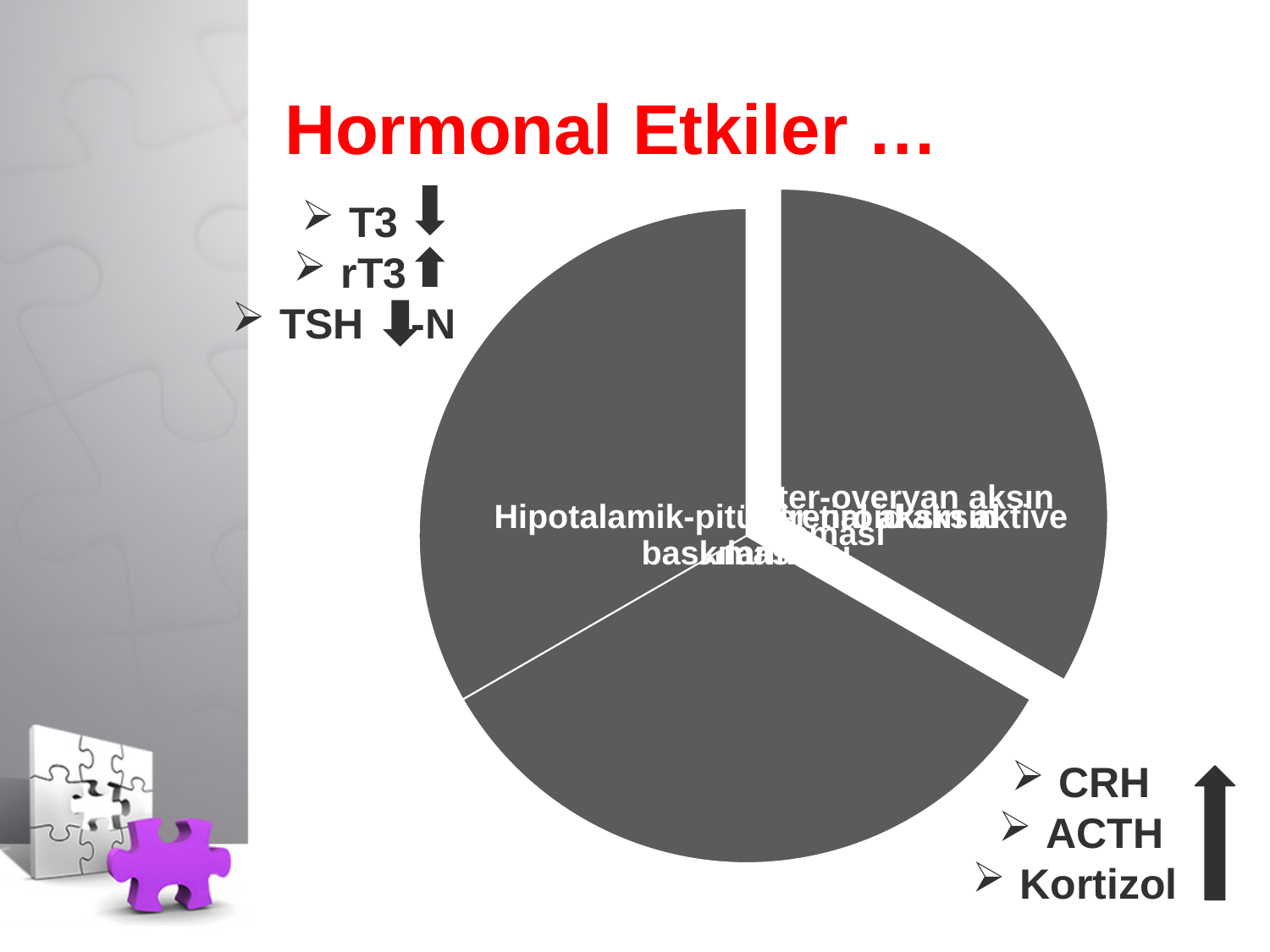

# Hormonal Etkiler …
Hipotalamik-pitüiter-overyan aksın baskılanması
Hipotalamik-pitüiter-adrenal aksın aktive olması
Hipotalamik-pitüiter-tiroid aksın baskılanması

T3
rT3
TSH    -N

CRH
ACTH
Kortizol